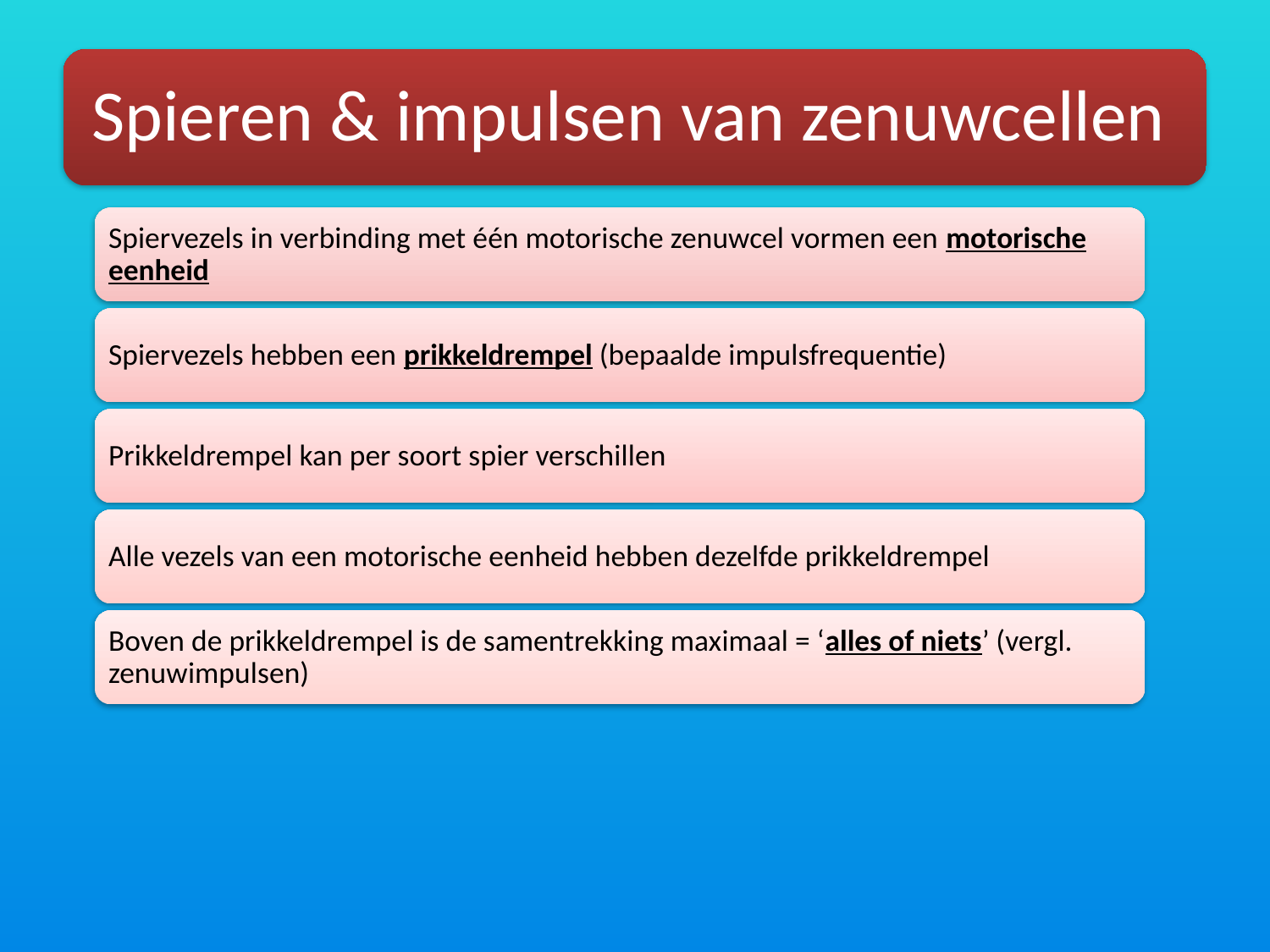

Spieren & impulsen van zenuwcellen
Spiervezels in verbinding met één motorische zenuwcel vormen een motorische eenheid
Spiervezels hebben een prikkeldrempel (bepaalde impulsfrequentie)
Prikkeldrempel kan per soort spier verschillen
Alle vezels van een motorische eenheid hebben dezelfde prikkeldrempel
Boven de prikkeldrempel is de samentrekking maximaal = ‘alles of niets’ (vergl. zenuwimpulsen)